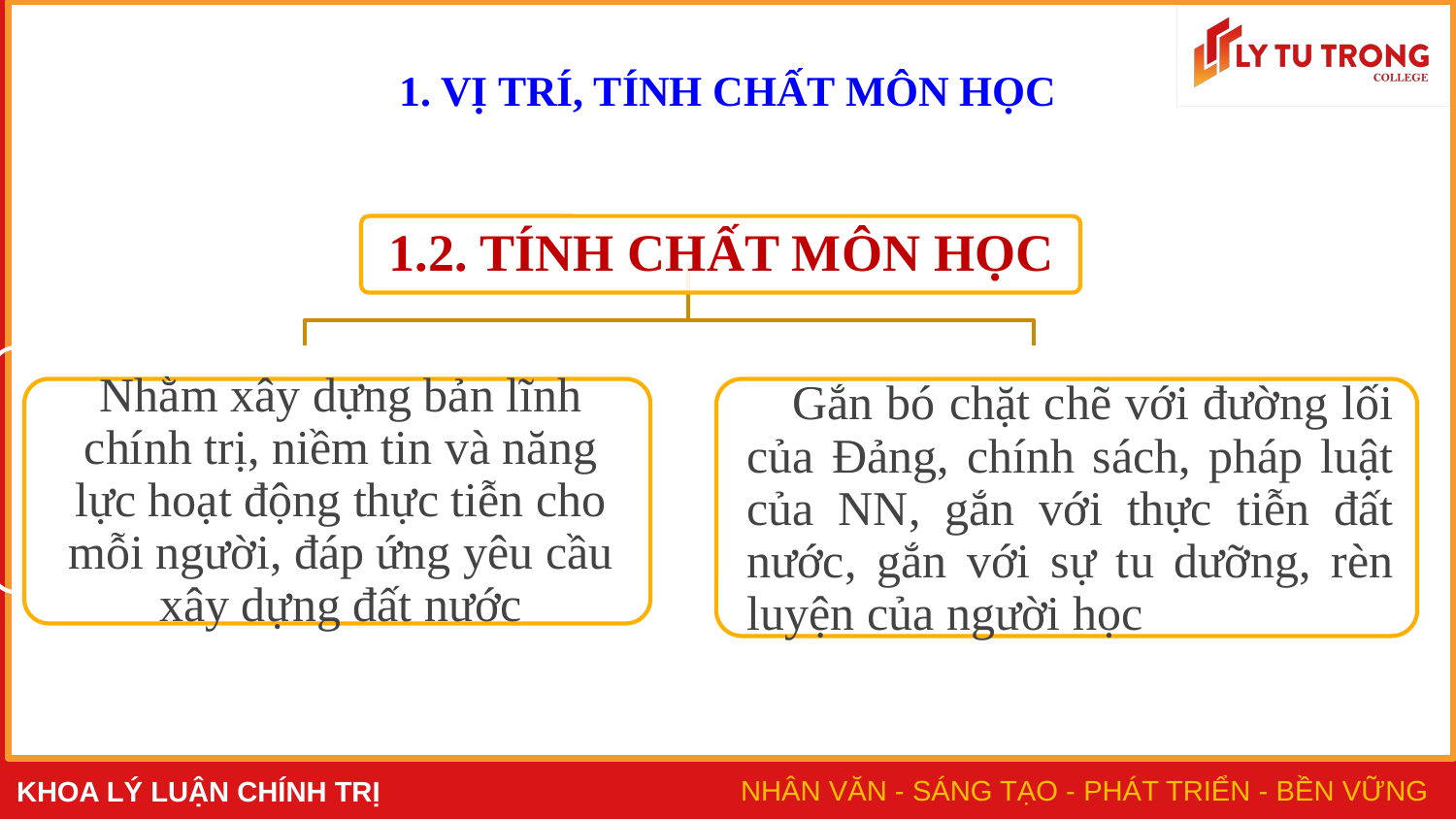

1. VỊ TRÍ, TÍNH CHẤT MÔN HỌC
1.2. TÍNH CHẤT MÔN HỌC
Nhằm xây dựng bản lĩnh chính trị, niềm tin và năng lực hoạt động thực tiễn cho mỗi người, đáp ứng yêu cầu xây dựng đất nước
   Gắn bó chặt chẽ với đường lối của Đảng, chính sách, pháp luật của NN, gắn với thực tiễn đất nước, gắn với sự tu dưỡng, rèn luyện của người học